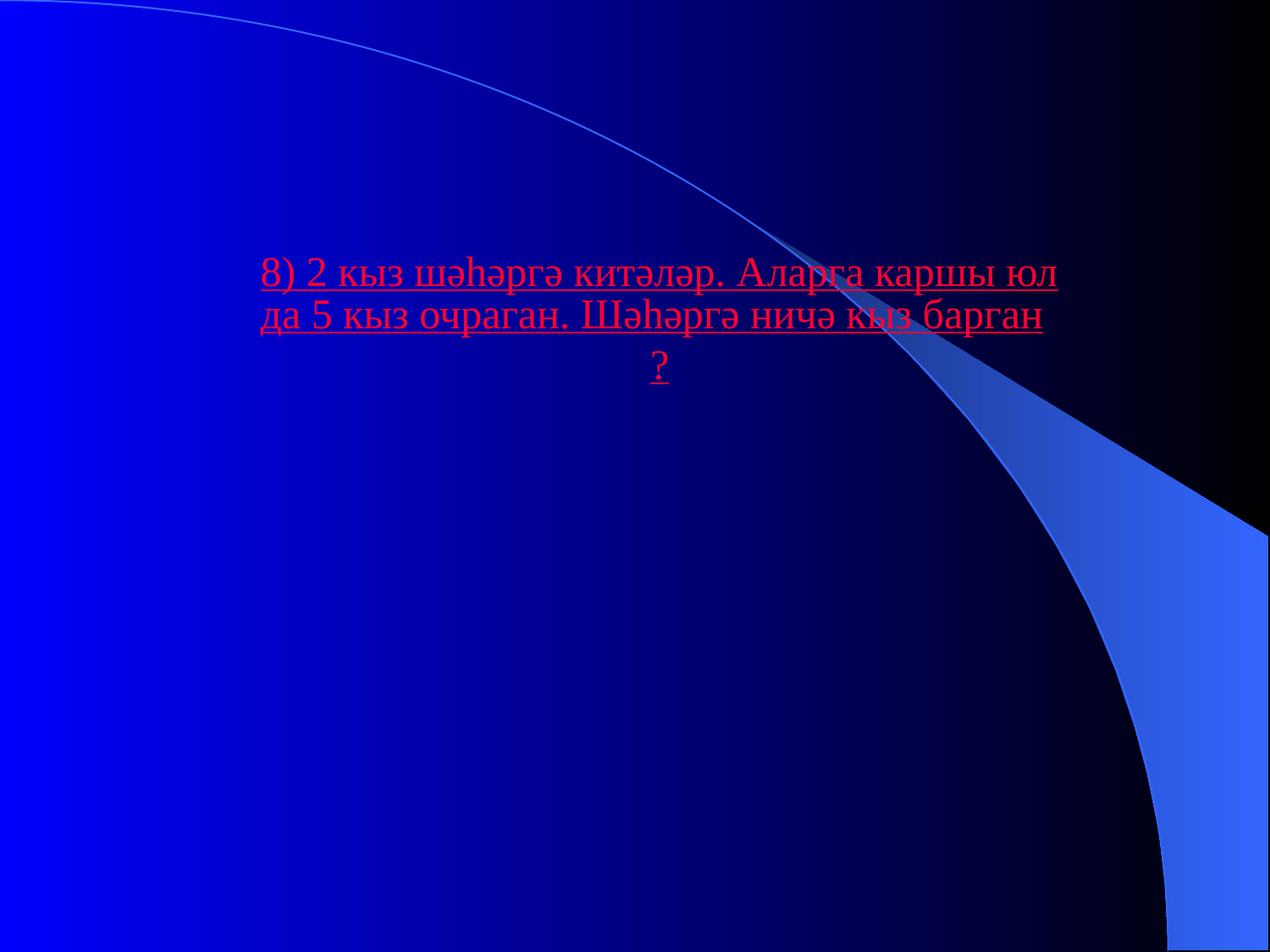

8) 2 кыз шәһәргә китәләр. Аларга каршы юлда 5 кыз очраган. Шәһәргә ничә кыз барган?